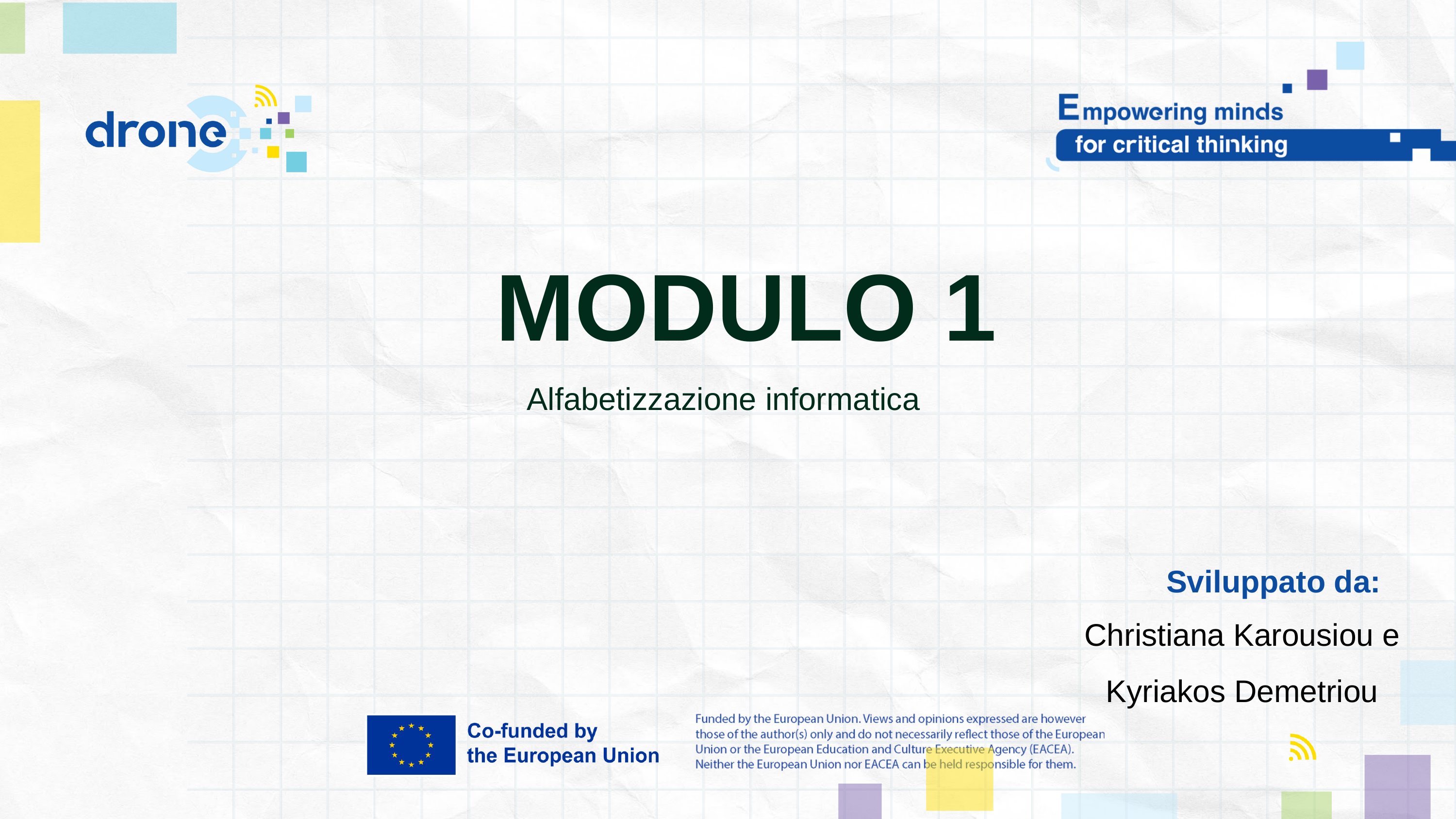

MODULO 1
Alfabetizzazione informatica
Sviluppato da:
Christiana Karousiou e Kyriakos Demetriou